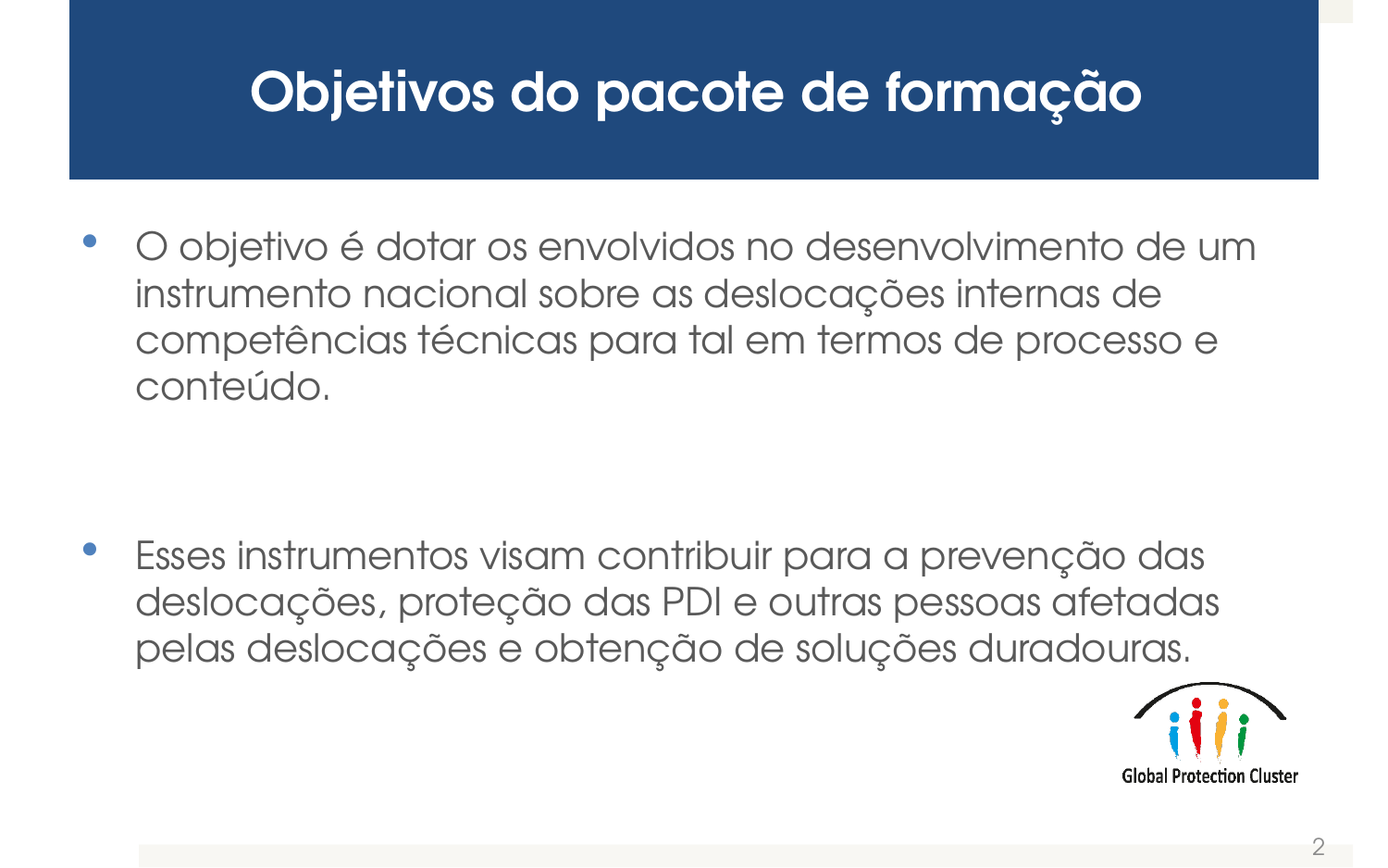

# Objetivos do pacote de formação
O objetivo é dotar os envolvidos no desenvolvimento de um instrumento nacional sobre as deslocações internas de competências técnicas para tal em termos de processo e conteúdo.

Esses instrumentos visam contribuir para a prevenção das deslocações, proteção das PDI e outras pessoas afetadas pelas deslocações e obtenção de soluções duradouras.